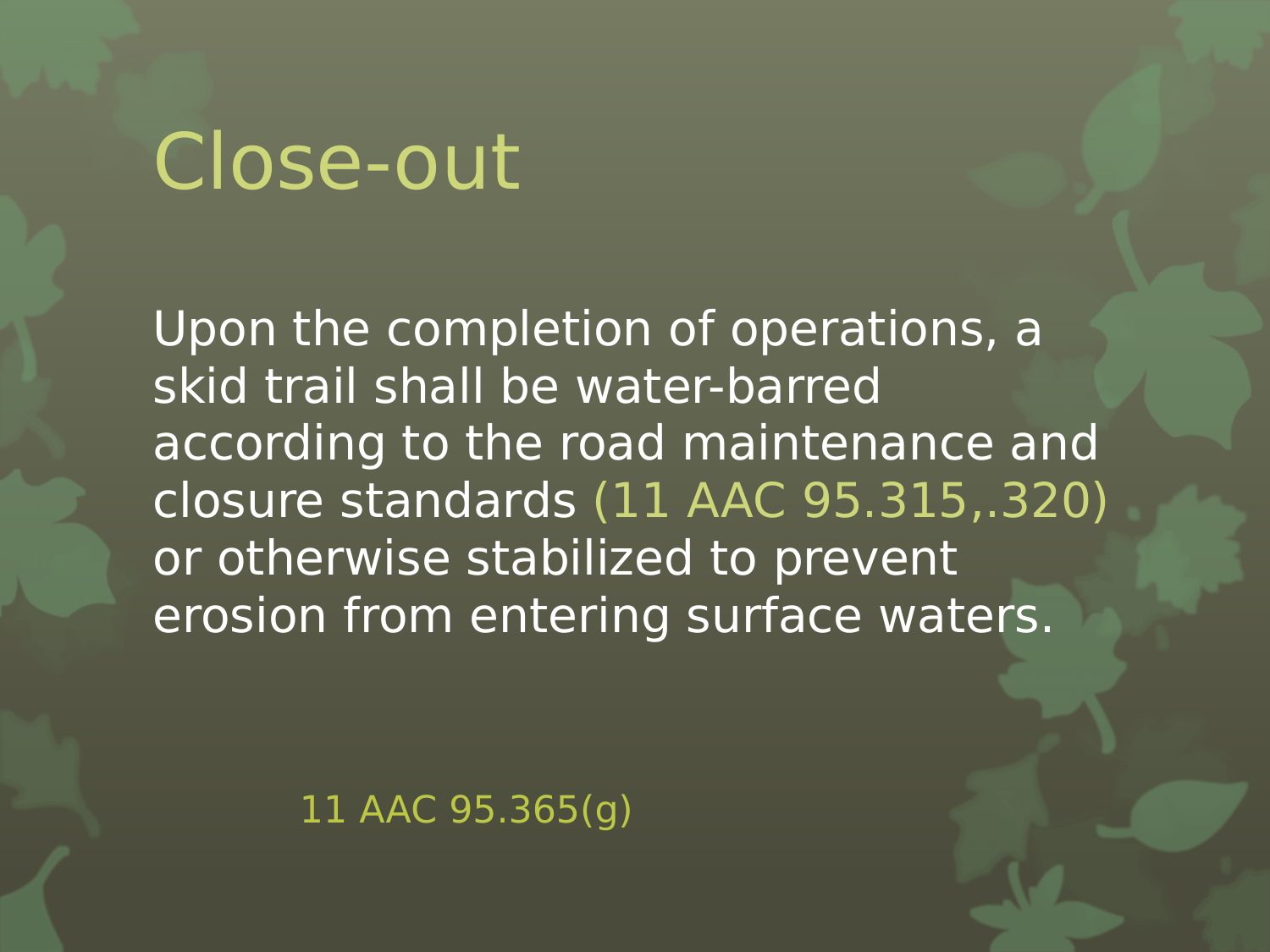

# Close-out

Upon the completion of operations, a skid trail shall be water-barred according to the road maintenance and closure standards (11 AAC 95.315,.320) or otherwise stabilized to prevent erosion from entering surface waters.

									  11 AAC 95.365(g)